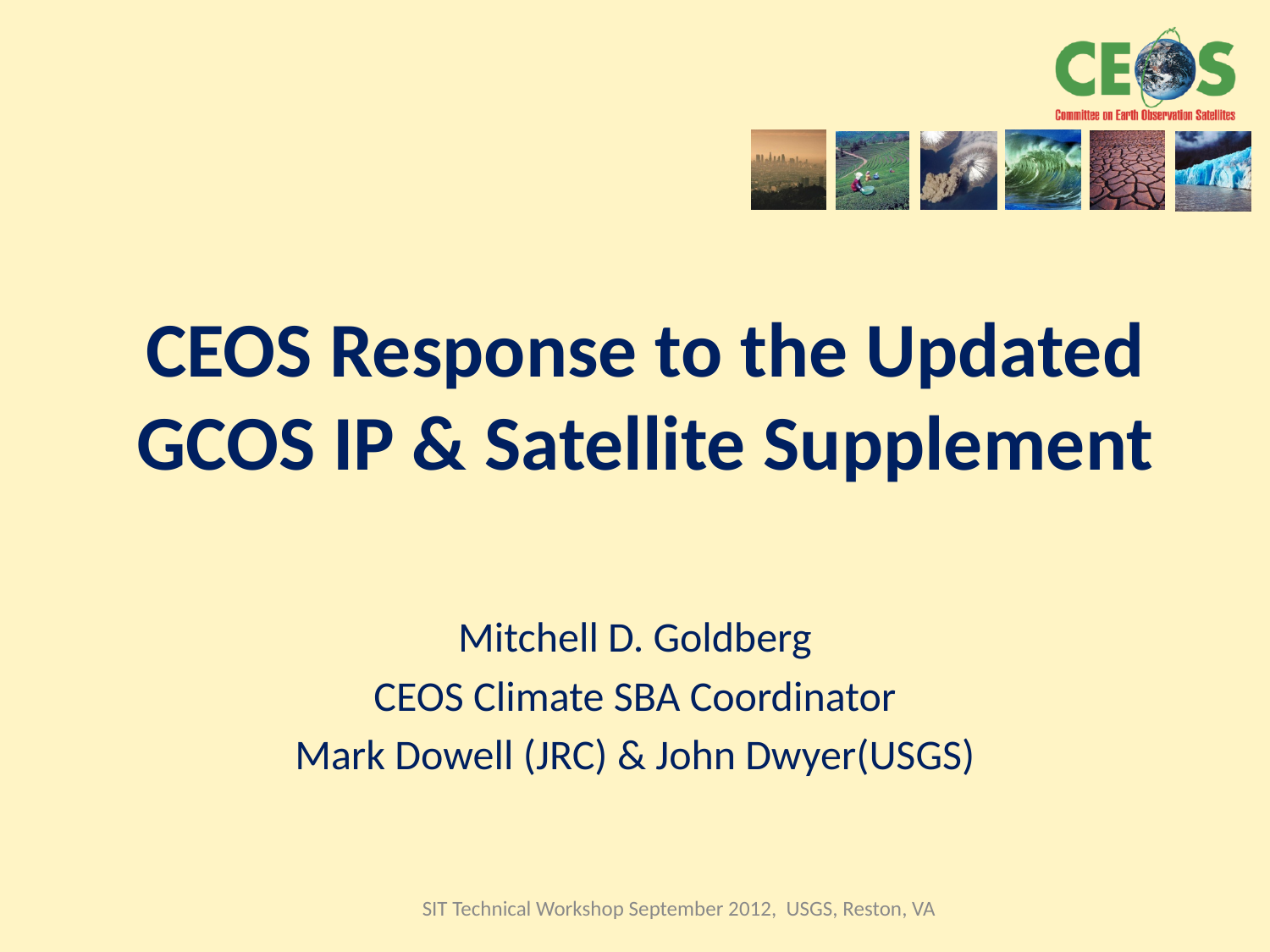

# CEOS Response to the Updated GCOS IP & Satellite Supplement
Mitchell D. Goldberg
CEOS Climate SBA Coordinator
Mark Dowell (JRC) & John Dwyer(USGS)